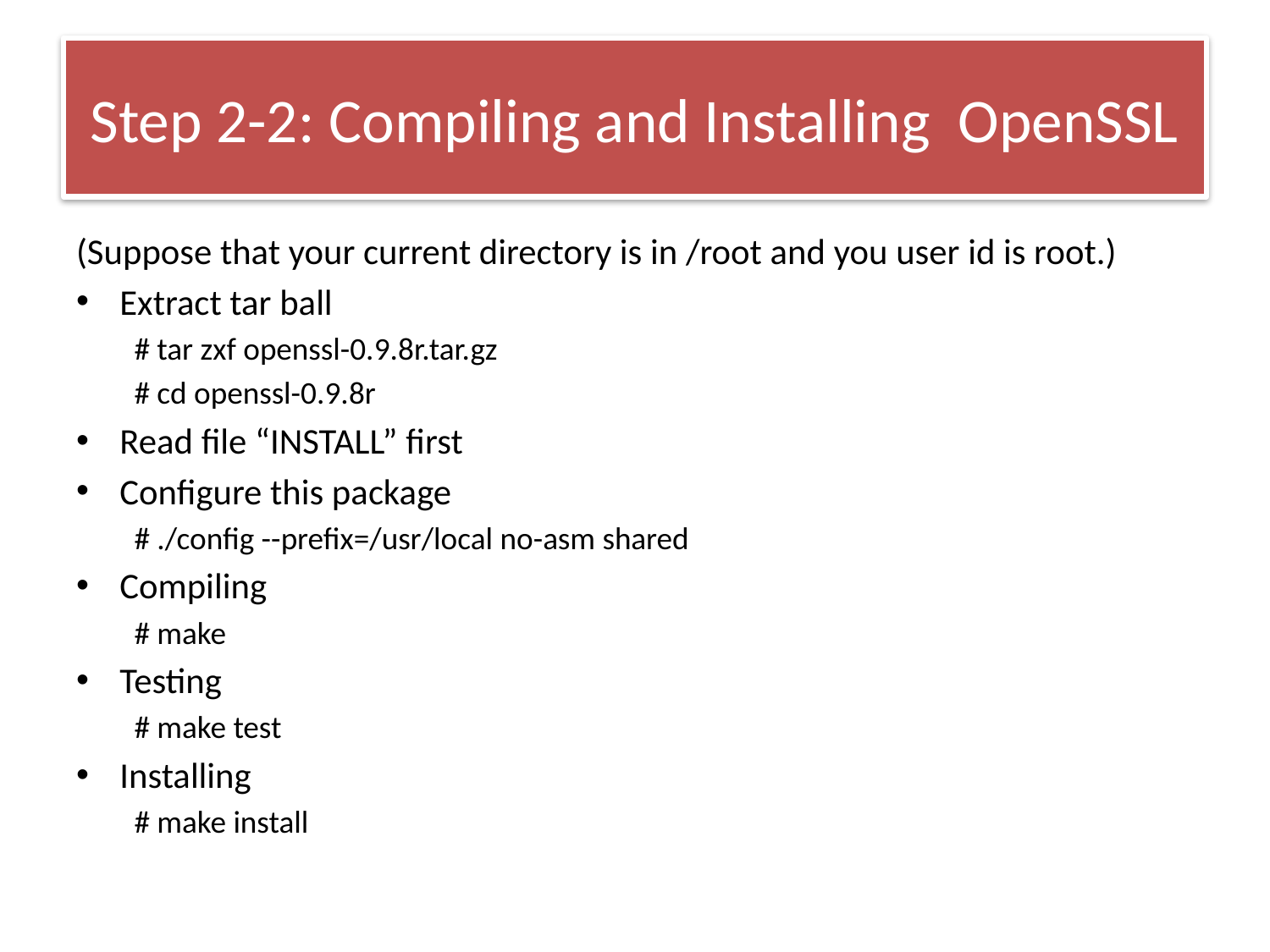

# Step 2-2: Compiling and Installing  OpenSSL
(Suppose that your current directory is in /root and you user id is root.)
Extract tar ball
# tar zxf openssl-0.9.8r.tar.gz
# cd openssl-0.9.8r
Read file “INSTALL” first
Configure this package
# ./config --prefix=/usr/local no-asm shared
Compiling
# make
Testing
# make test
Installing
# make install